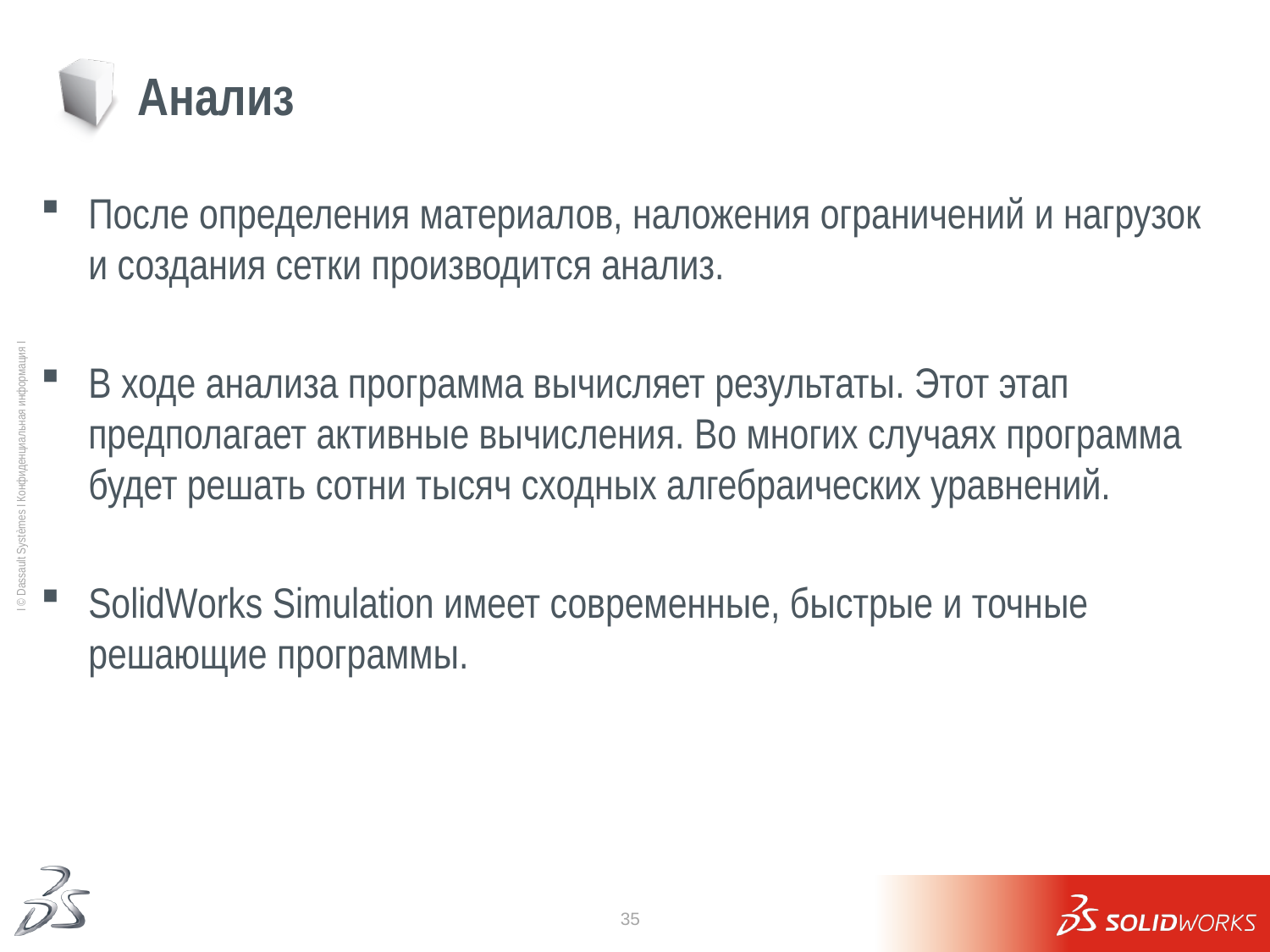

# Анализ
После определения материалов, наложения ограничений и нагрузок и создания сетки производится анализ.

В ходе анализа программа вычисляет результаты. Этот этап предполагает активные вычисления. Во многих случаях программа будет решать сотни тысяч сходных алгебраических уравнений.

SolidWorks Simulation имеет современные, быстрые и точные решающие программы.